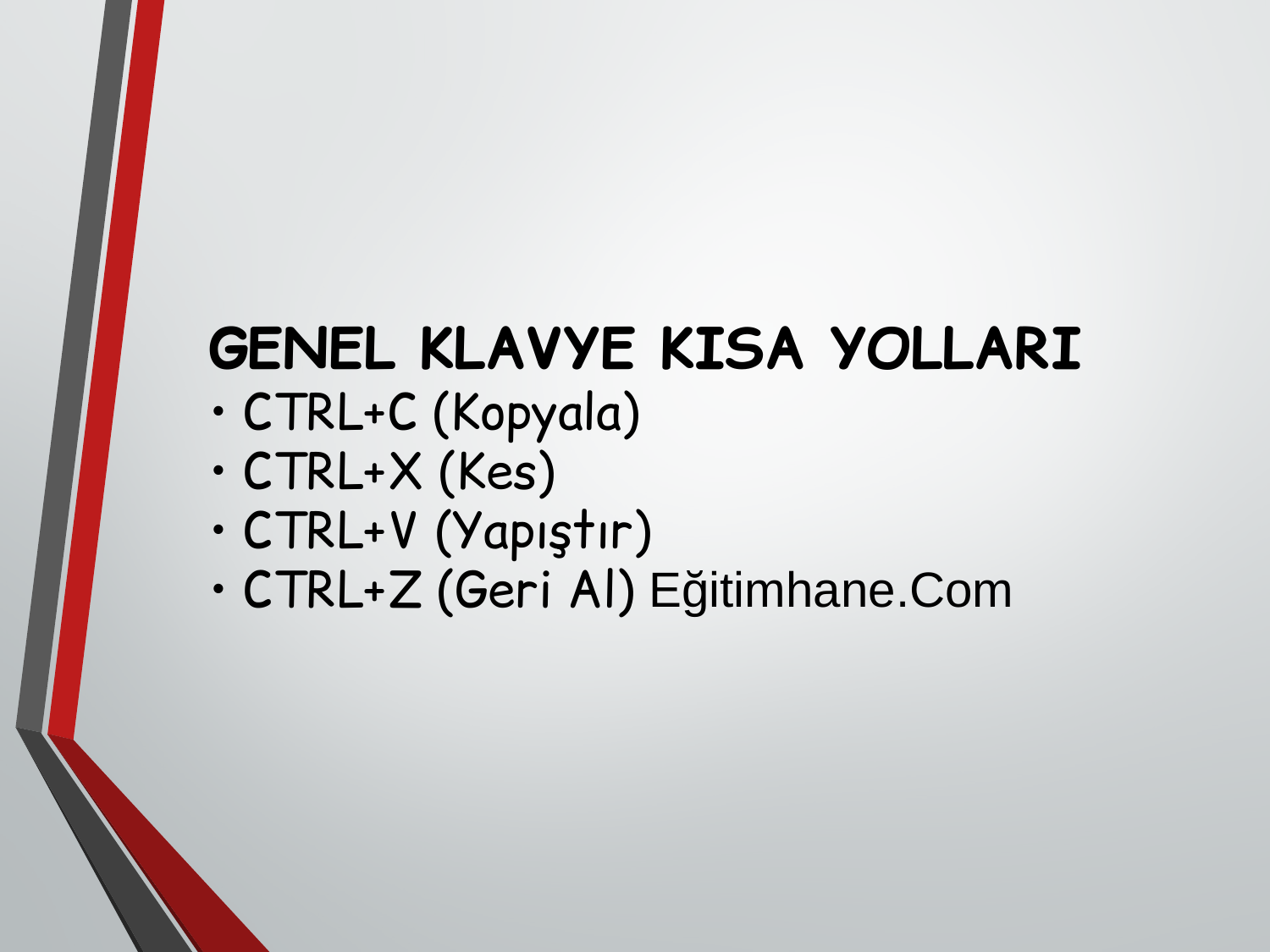

GENEL KLAVYE KISA YOLLARI
• CTRL+C (Kopyala)
• CTRL+X (Kes)
• CTRL+V (Yapıştır)
• CTRL+Z (Geri Al) Eğitimhane.Com